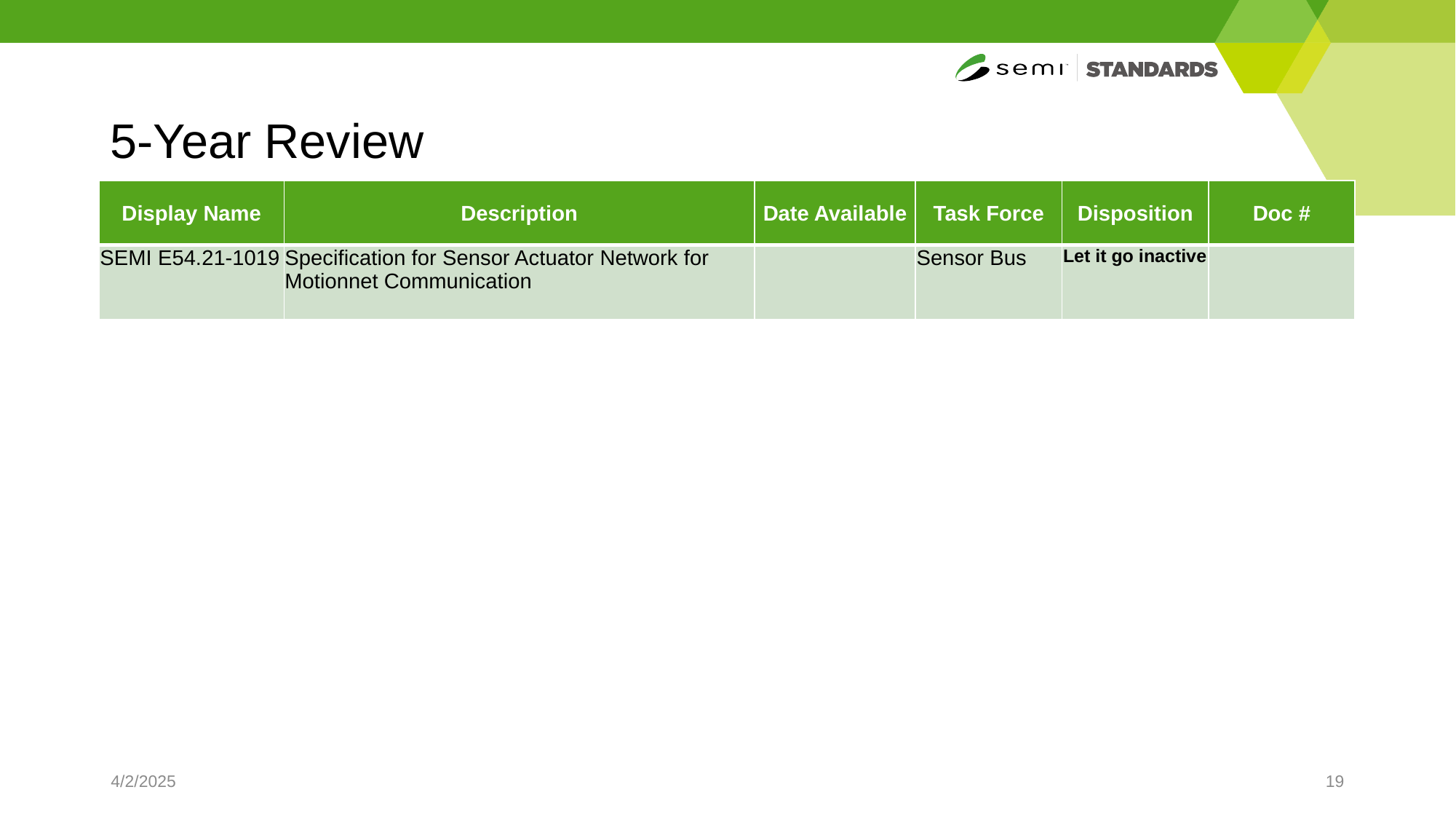

# 5-Year Review
| Display Name | Description | Date Available | Task Force | Disposition | Doc # |
| --- | --- | --- | --- | --- | --- |
| SEMI E54.21-1019 | Specification for Sensor Actuator Network for Motionnet Communication |  | Sensor Bus | Let it go inactive |  |
4/2/2025

19